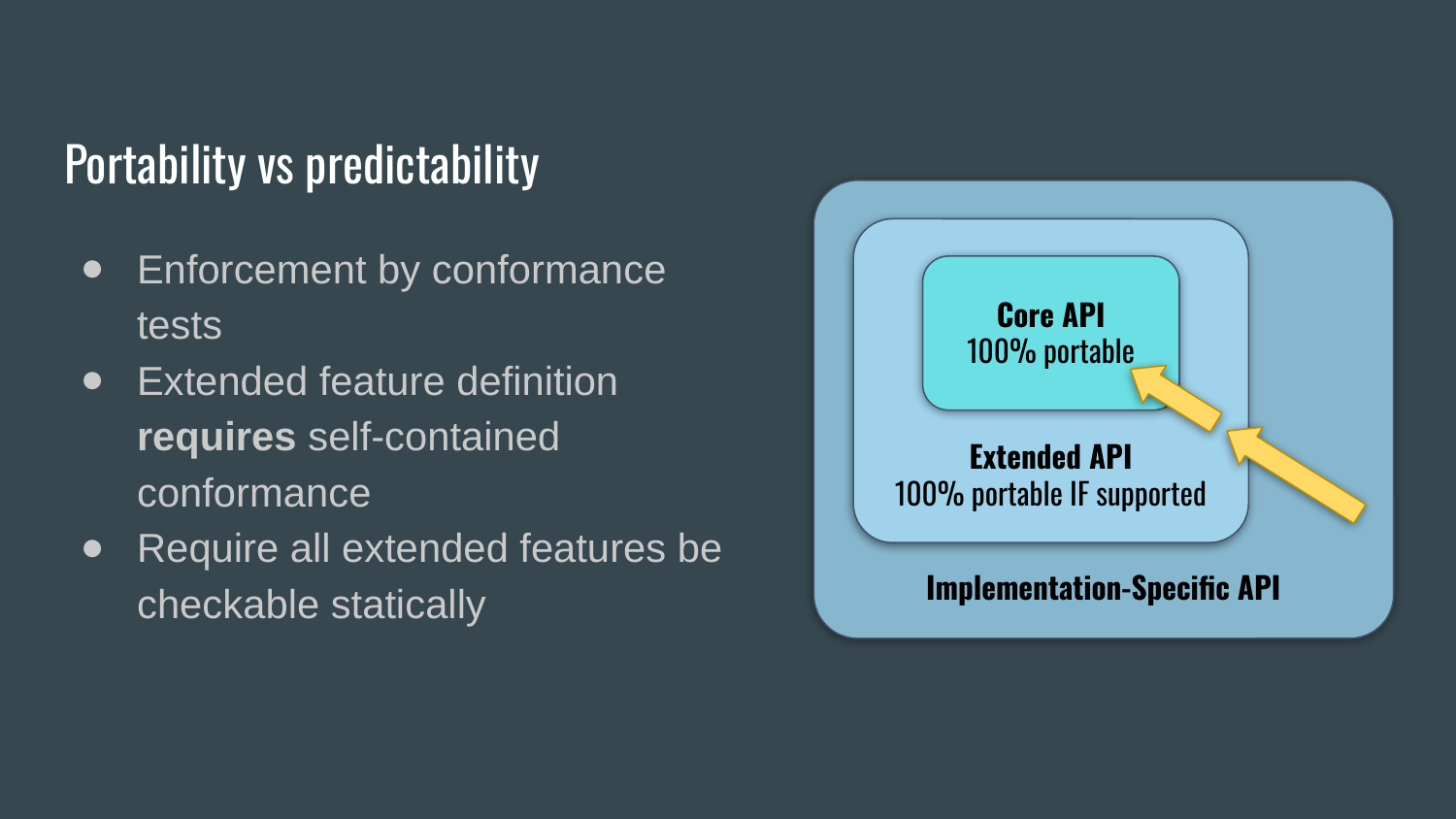

# Portability vs predictability
Implementation-Specific API
Extended API
100% portable IF supported
Core API
100% portable

Enforcement by conformance tests
Extended feature definition requires self-contained conformance
Require all extended features be checkable statically